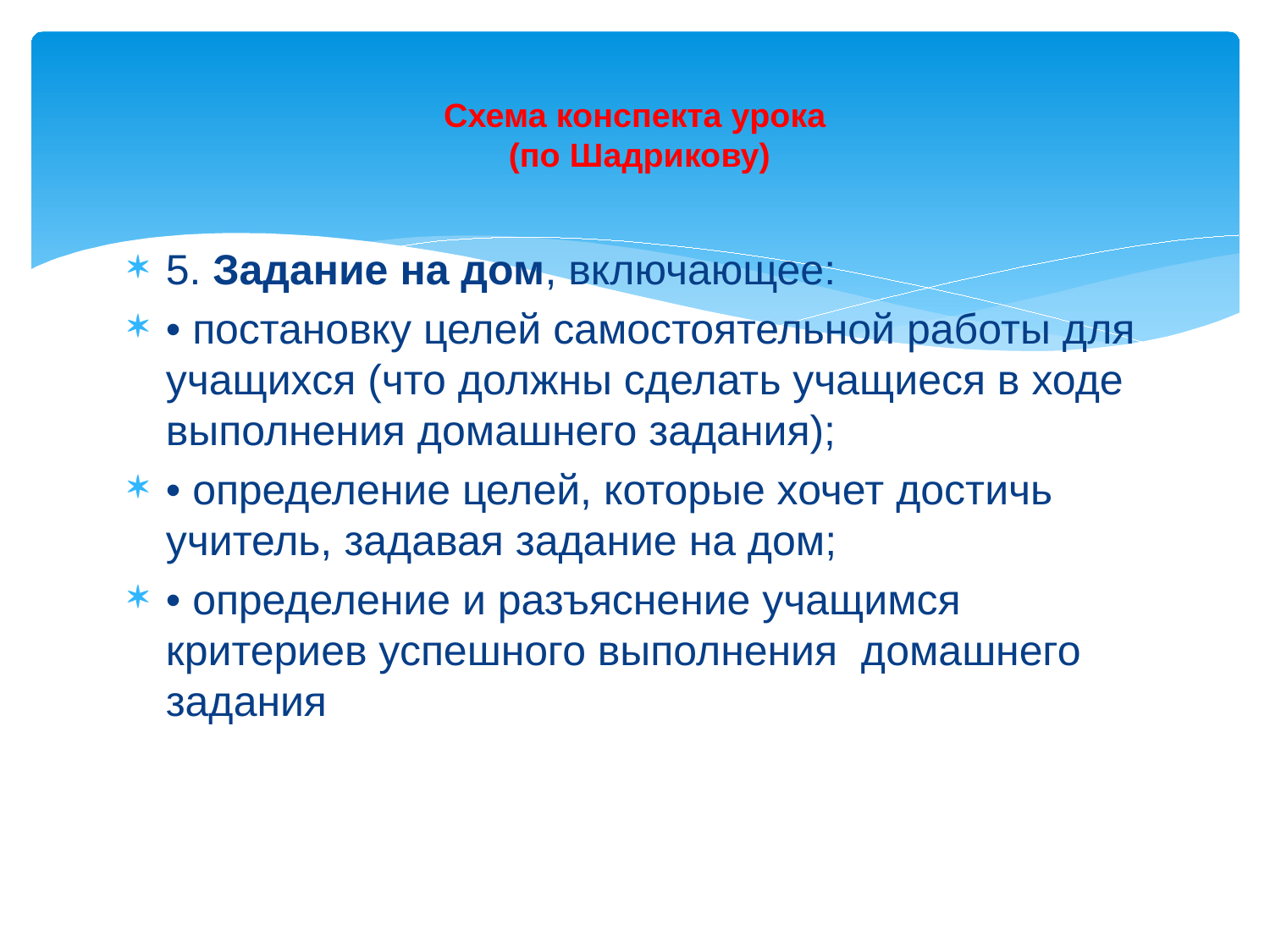

# Схема конспекта урока (по Шадрикову)
5. Задание на дом, включающее:
• постановку целей самостоятельной работы для учащихся (что должны сделать учащиеся в ходе выполнения домашнего задания);
• определение целей, которые хочет достичь учитель, задавая задание на дом;
• определение и разъяснение учащимся критериев успешного выполнения  домашнего задания